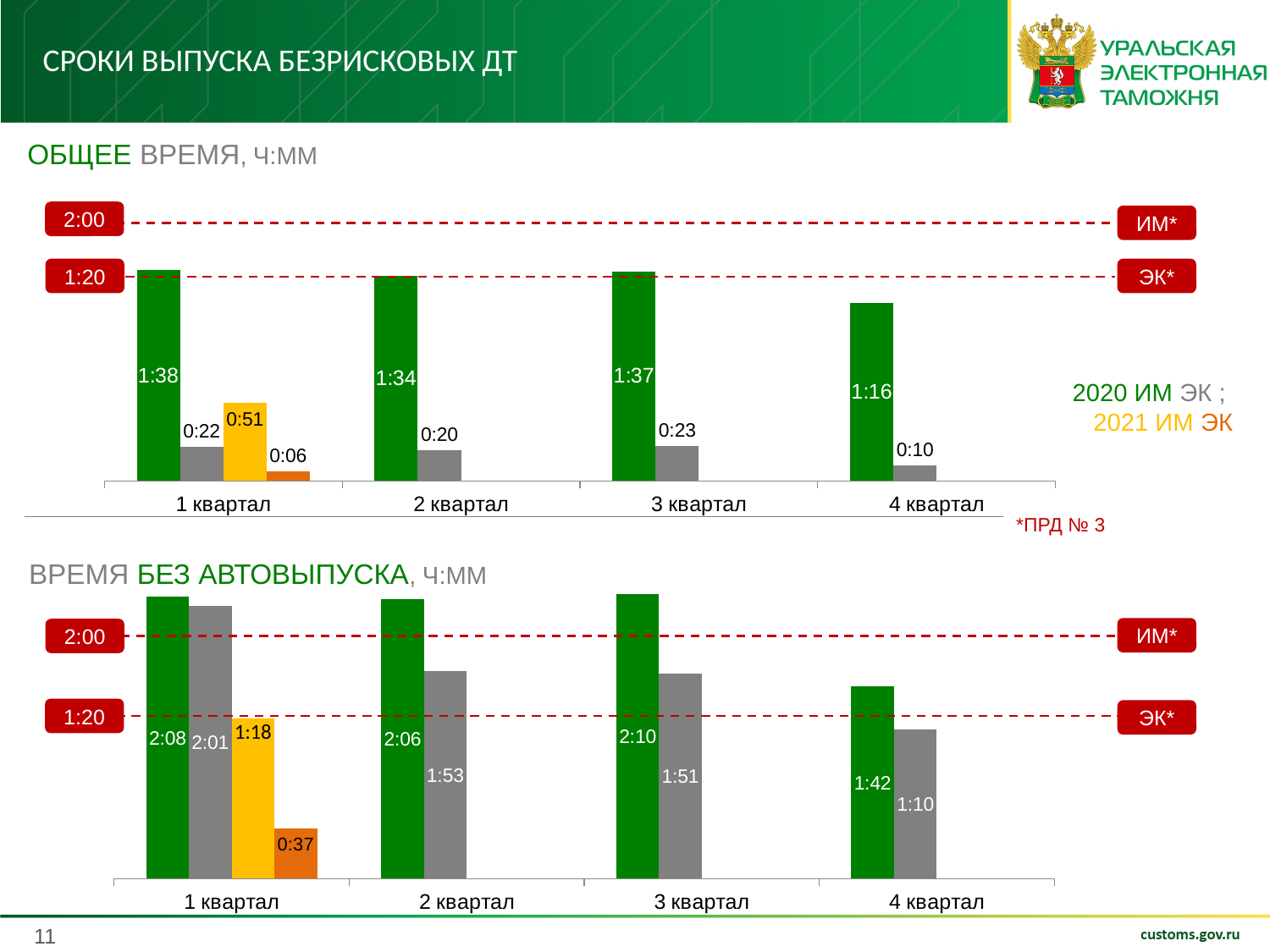

# Сроки выпуска безрисковых ДТ
общее время, ч:мм

### Chart

| Category | им | эк | Столбец1 | Столбец2 |
|---|---|---|---|---|
| 1 квартал | 1.38 | 0.22 | 0.51 | 0.06 |
| 2 квартал | 1.34 | 0.2 | None | None |
| 3 квартал | 1.37 | 0.23 | None | None |
| 4 квартал | 1.16 | 0.1 | None | None |
2:00
ИМ*
ЭК*
1:20
2020 ИМ ЭК ;
2021 ИМ ЭК
*ПРД № 3»

### Chart

| Category | им | эк | Столбец1 | Столбец2 |
|---|---|---|---|---|
| 1 квартал | 2.08 | 2.01 | 1.18 | 0.37 |
| 2 квартал | 2.06 | 1.53 | None | None |
| 3 квартал | 2.1 | 1.51 | None | None |
| 4 квартал | 1.42 | 1.1 | None | None |
Время без автовыпуска, ч:мм
ИМ*
2:00
1:20
ЭК*
11
11